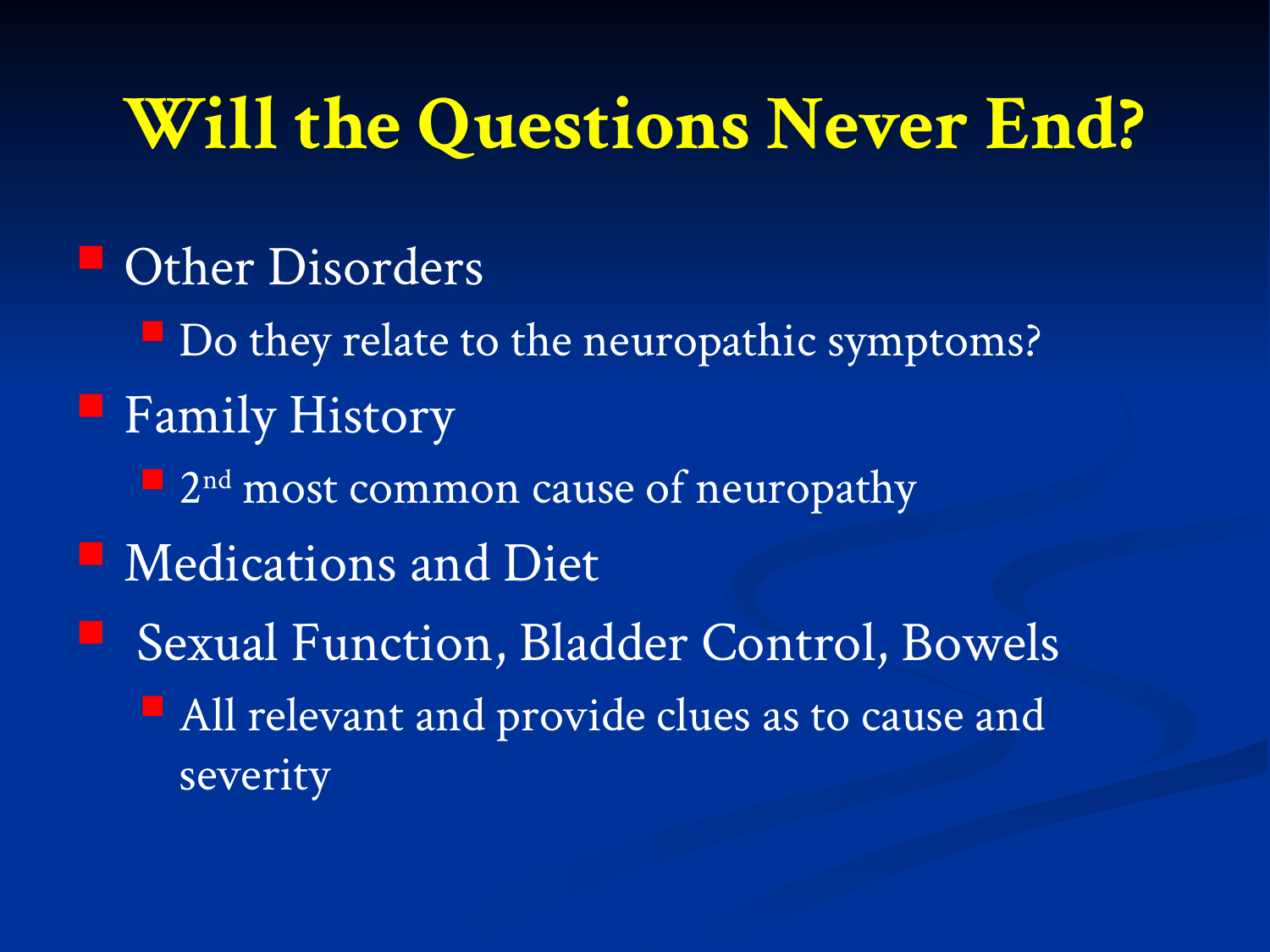

# Will the Questions Never End?
Other Disorders
Do they relate to the neuropathic symptoms?
Family History
2nd most common cause of neuropathy
Medications and Diet
 Sexual Function, Bladder Control, Bowels
All relevant and provide clues as to cause and severity